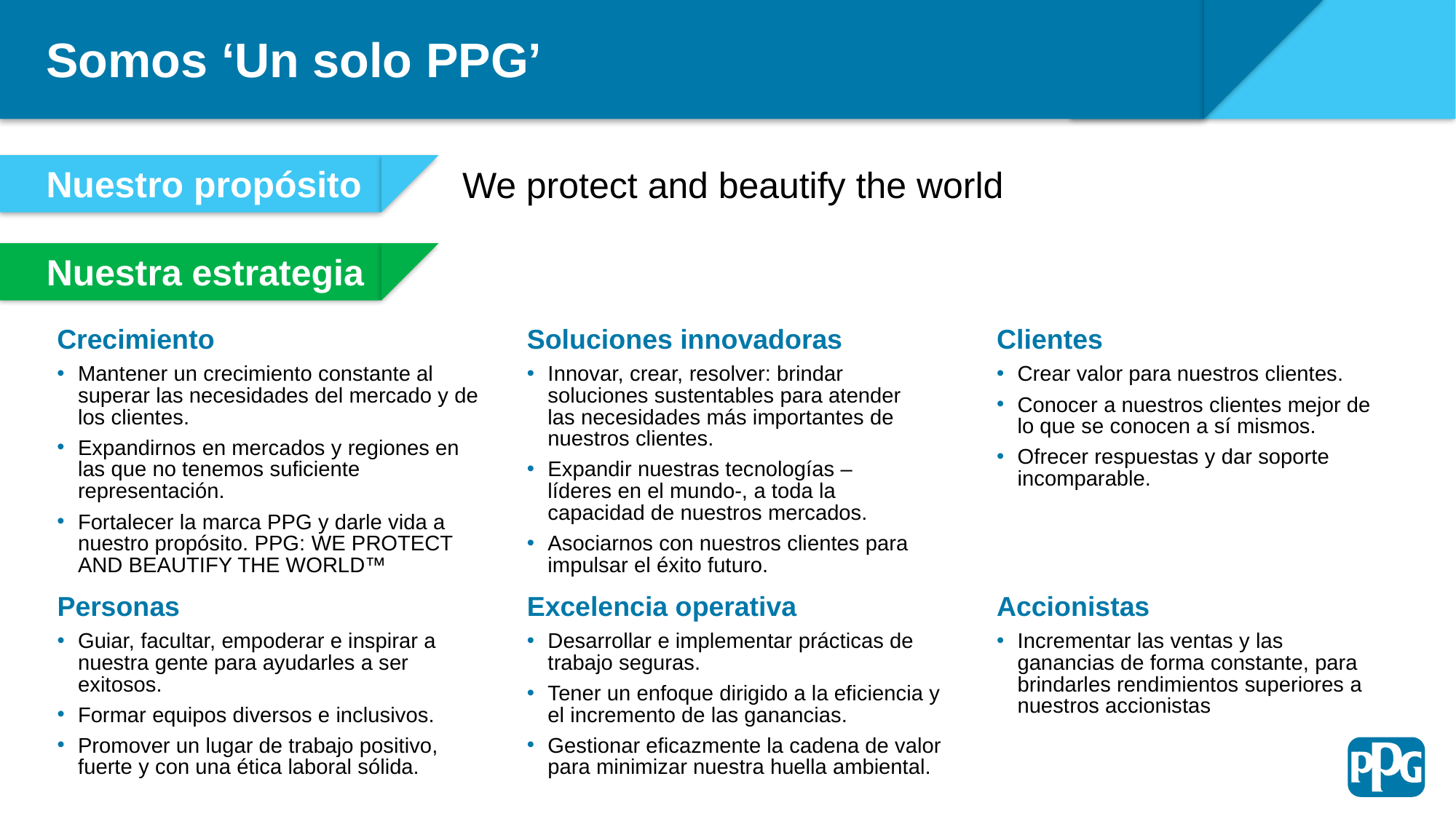

Somos ‘Un solo PPG’

Nuestro propósito
We protect and beautify the world

Nuestra estrategia
Crecimiento
Mantener un crecimiento constante al superar las necesidades del mercado y de los clientes.
Expandirnos en mercados y regiones en las que no tenemos suficiente representación.
Fortalecer la marca PPG y darle vida a nuestro propósito. PPG: WE PROTECT AND BEAUTIFY THE WORLD™
Soluciones innovadoras
Innovar, crear, resolver: brindar soluciones sustentables para atender las necesidades más importantes de nuestros clientes.
Expandir nuestras tecnologías –líderes en el mundo-, a toda la capacidad de nuestros mercados.
Asociarnos con nuestros clientes para impulsar el éxito futuro.
Clientes
Crear valor para nuestros clientes.
Conocer a nuestros clientes mejor de lo que se conocen a sí mismos.
Ofrecer respuestas y dar soporte incomparable.
Personas
Guiar, facultar, empoderar e inspirar a nuestra gente para ayudarles a ser exitosos.
Formar equipos diversos e inclusivos.
Promover un lugar de trabajo positivo, fuerte y con una ética laboral sólida.
Excelencia operativa
Desarrollar e implementar prácticas de trabajo seguras.
Tener un enfoque dirigido a la eficiencia y el incremento de las ganancias.
Gestionar eficazmente la cadena de valor para minimizar nuestra huella ambiental.
Accionistas
Incrementar las ventas y las ganancias de forma constante, para brindarles rendimientos superiores a nuestros accionistas